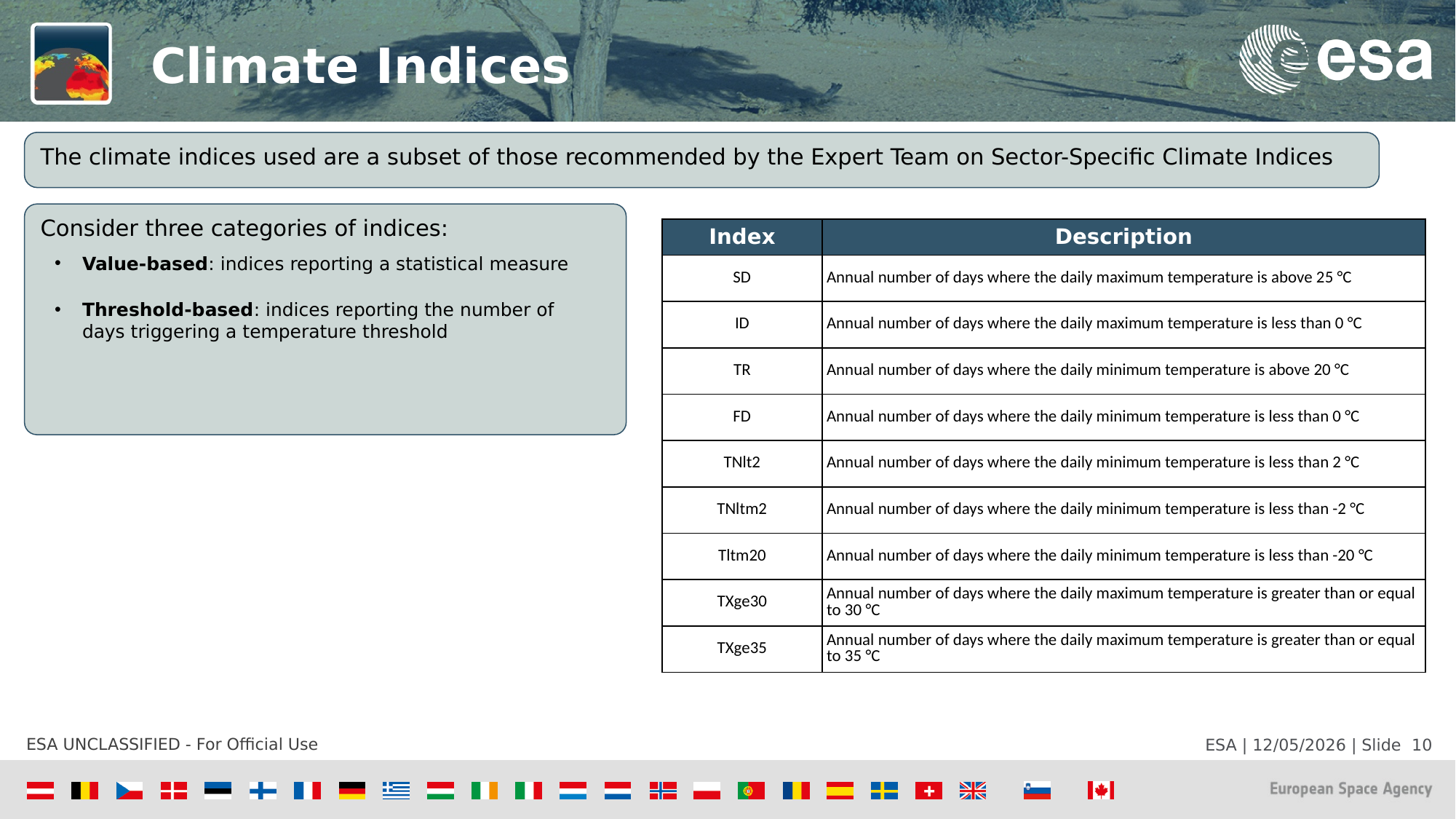

Climate Indices

The climate indices used are a subset of those recommended by the Expert Team on Sector-Specific Climate Indices

Consider three categories of indices:
| Index | Description |
| --- | --- |
| SD | Annual number of days where the daily maximum temperature is above 25 °C |
| ID | Annual number of days where the daily maximum temperature is less than 0 °C |
| TR | Annual number of days where the daily minimum temperature is above 20 °C |
| FD | Annual number of days where the daily minimum temperature is less than 0 °C |
| TNlt2 | Annual number of days where the daily minimum temperature is less than 2 °C |
| TNltm2 | Annual number of days where the daily minimum temperature is less than -2 °C |
| Tltm20 | Annual number of days where the daily minimum temperature is less than -20 °C |
| TXge30 | Annual number of days where the daily maximum temperature is greater than or equal to 30 °C |
| TXge35 | Annual number of days where the daily maximum temperature is greater than or equal to 35 °C |
Value-based: indices reporting a statistical measure
Threshold-based: indices reporting the number of days triggering a temperature threshold